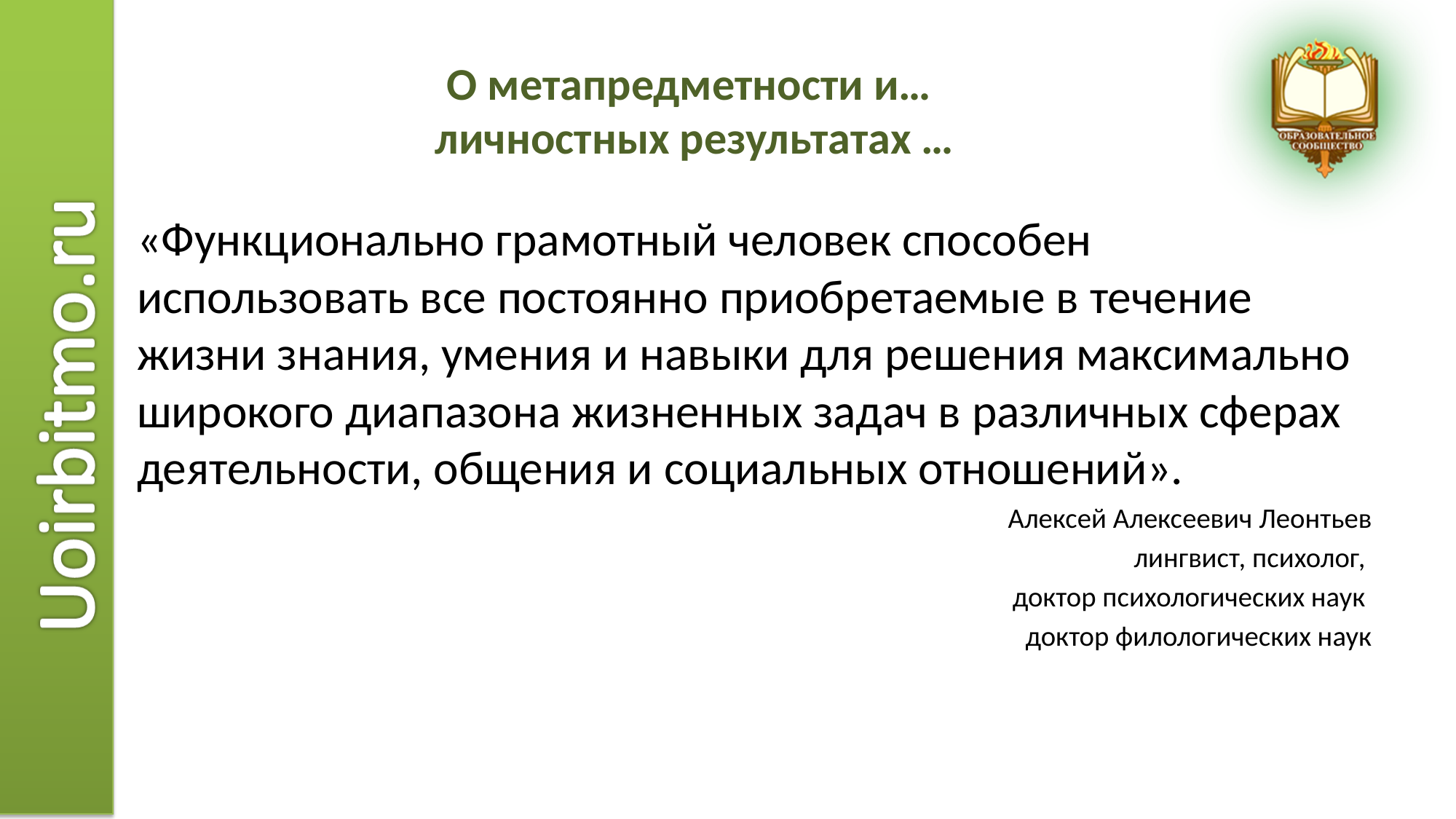

# О метапредметности и… личностных результатах …
«Функционально грамотный человек способен использовать все постоянно приобретаемые в течение жизни знания, умения и навыки для решения максимально широкого диапазона жизненных задач в различных сферах деятельности, общения и социальных отношений».
Алексей Алексеевич Леонтьев
 лингвист, психолог,
доктор психологических наук
 доктор филологических наук